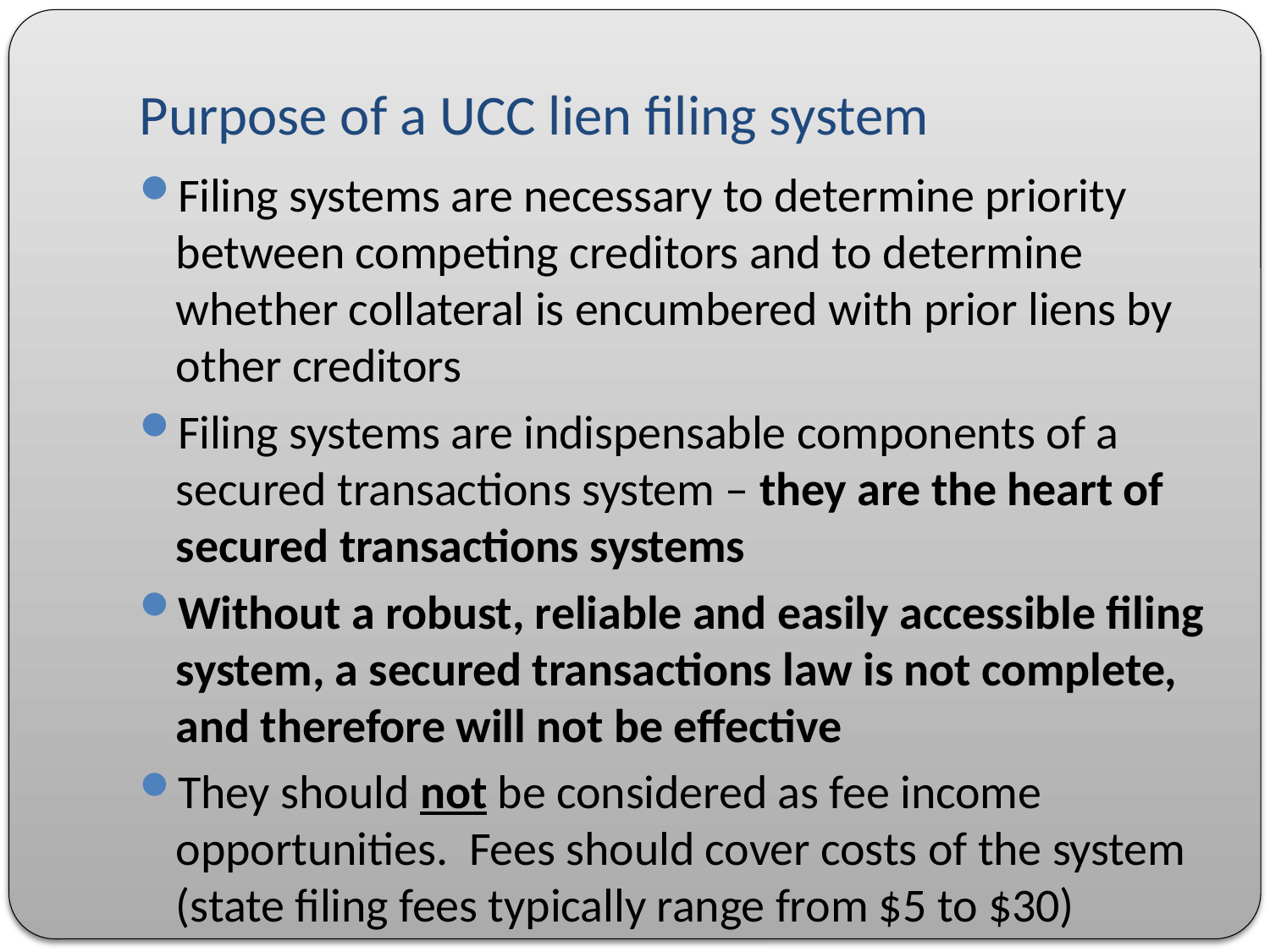

# Purpose of a UCC lien filing system
Filing systems are necessary to determine priority between competing creditors and to determine whether collateral is encumbered with prior liens by other creditors
Filing systems are indispensable components of a secured transactions system – they are the heart of secured transactions systems
Without a robust, reliable and easily accessible filing system, a secured transactions law is not complete, and therefore will not be effective
They should not be considered as fee income opportunities.  Fees should cover costs of the system (state filing fees typically range from $5 to $30)